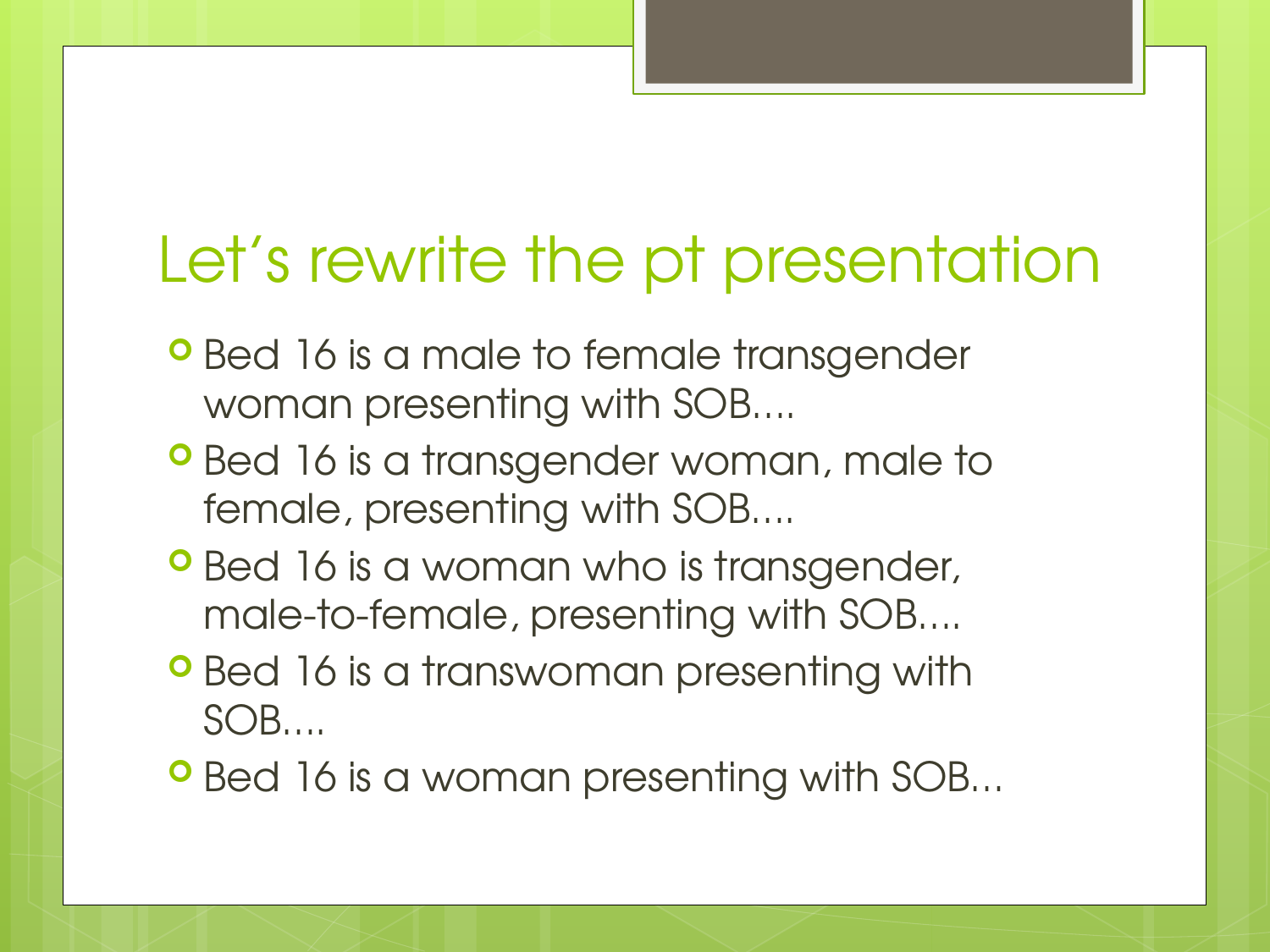

# Let’s rewrite the pt presentation
Bed 16 is a male to female transgender woman presenting with SOB….
Bed 16 is a transgender woman, male to female, presenting with SOB….
Bed 16 is a woman who is transgender, male-to-female, presenting with SOB….
Bed 16 is a transwoman presenting with SOB….
Bed 16 is a woman presenting with SOB…